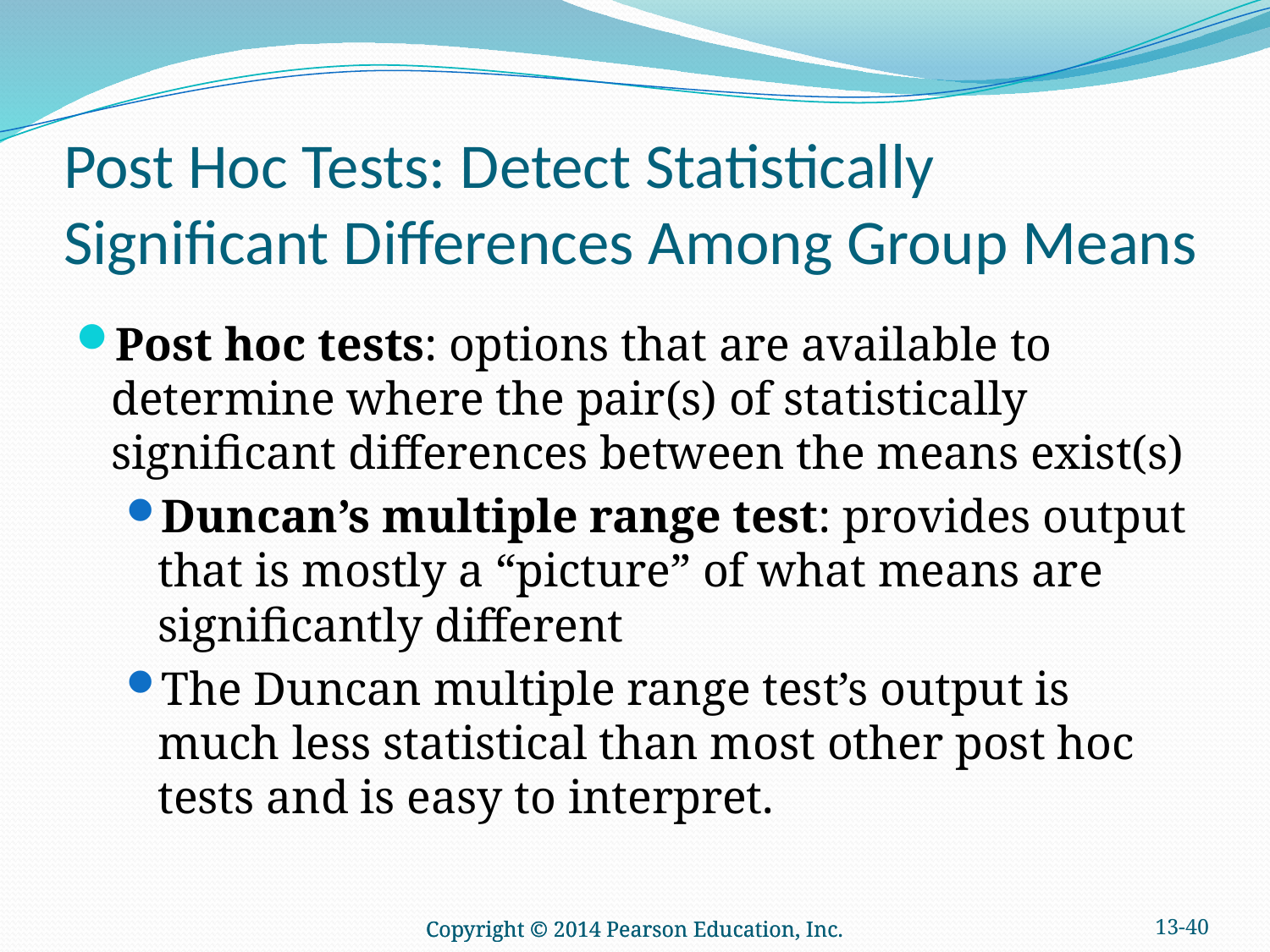

# Post Hoc Tests: Detect Statistically Significant Differences Among Group Means
Post hoc tests: options that are available to determine where the pair(s) of statistically significant differences between the means exist(s)
Duncan’s multiple range test: provides output that is mostly a “picture” of what means are significantly different
The Duncan multiple range test’s output is much less statistical than most other post hoc tests and is easy to interpret.